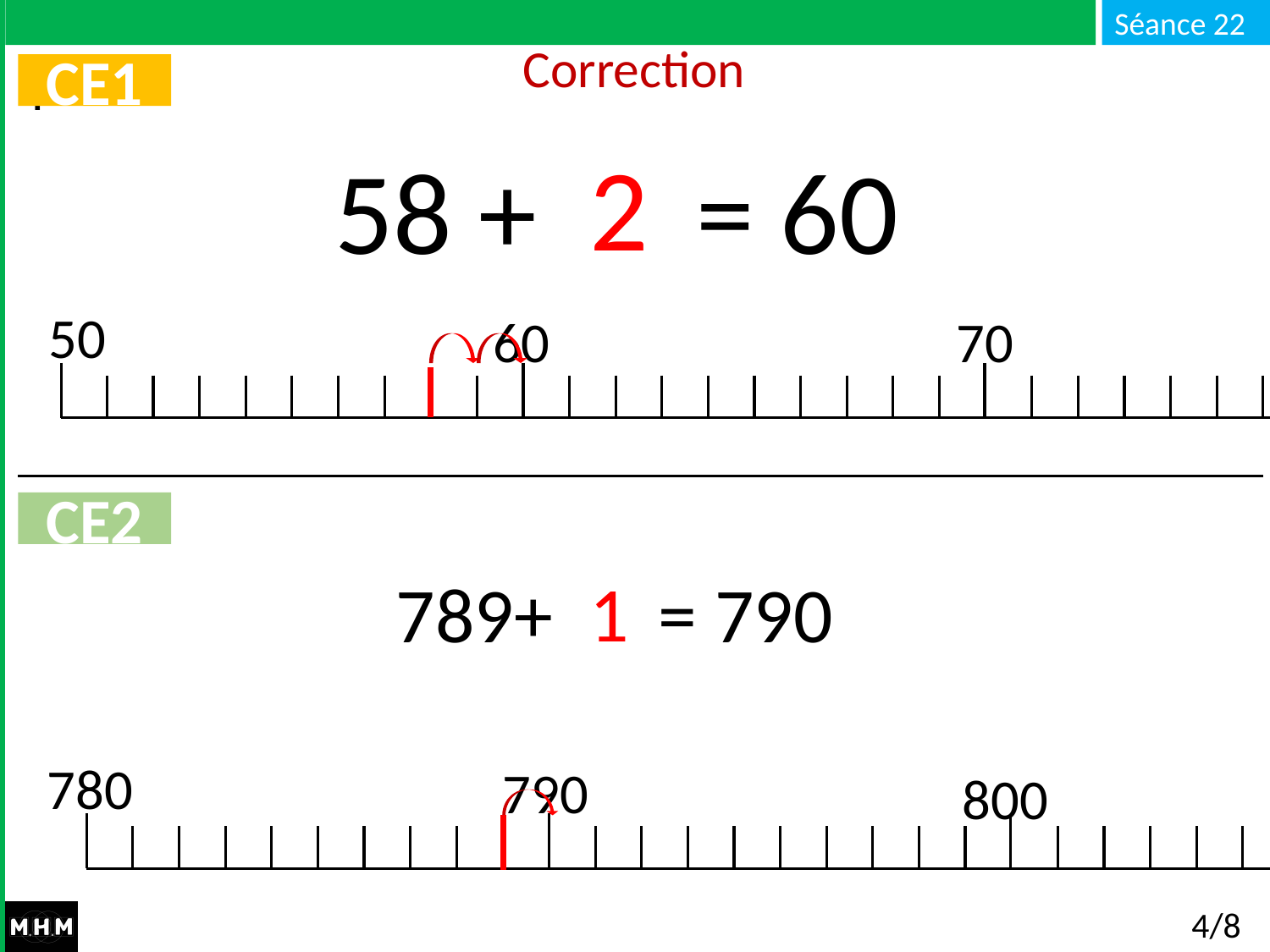

Correction
CE1
2
 58 + …  = 60
50
70
60

CE2
1
789+ …  = 790
780
790
800

4/8